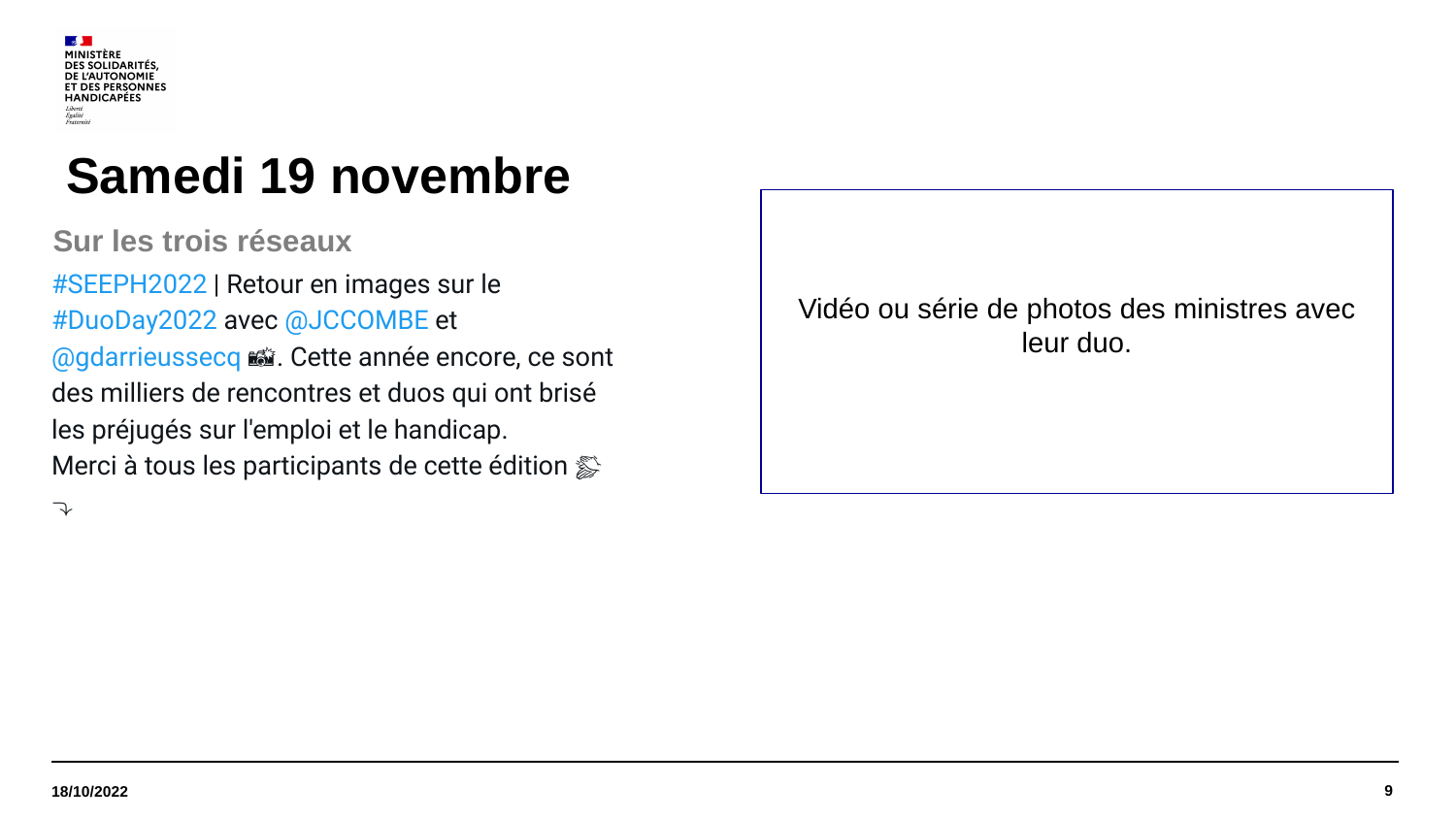

# Samedi 19 novembre

Vidéo ou série de photos des ministres avec leur duo.

Sur les trois réseaux
#SEEPH2022 | Retour en images sur le #DuoDay2022 avec @JCCOMBE et @gdarrieussecq 📸. Cette année encore, ce sont des milliers de rencontres et duos qui ont brisé les préjugés sur l'emploi et le handicap.
Merci à tous les participants de cette édition 👏⤵️

9
18/10/2022